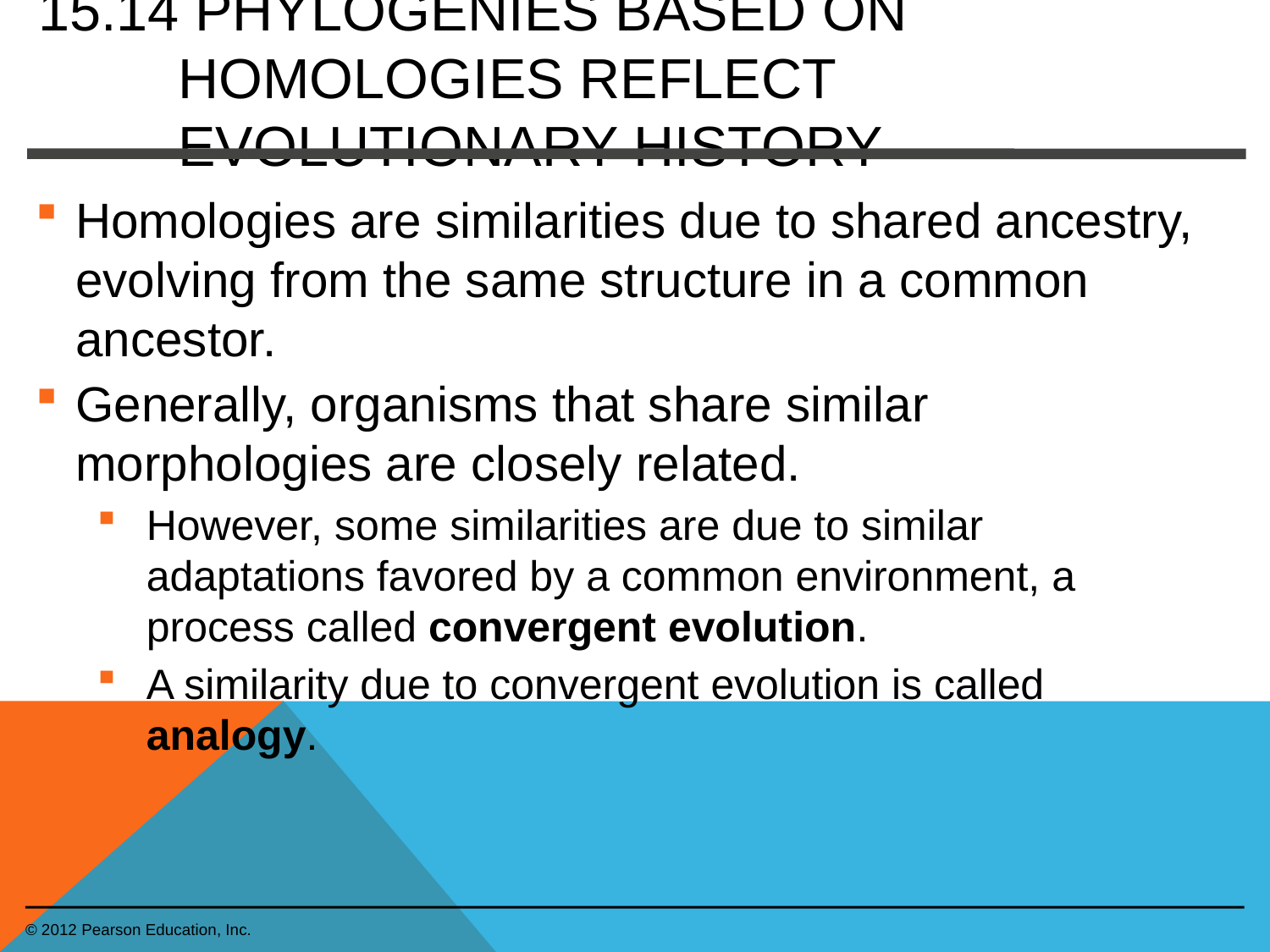

15.14 Phylogenies based on homologies reflect evolutionary history
0

Homologies are similarities due to shared ancestry, evolving from the same structure in a common ancestor.
Generally, organisms that share similar morphologies are closely related.
However, some similarities are due to similar adaptations favored by a common environment, a process called convergent evolution.
A similarity due to convergent evolution is called analogy.

© 2012 Pearson Education, Inc.